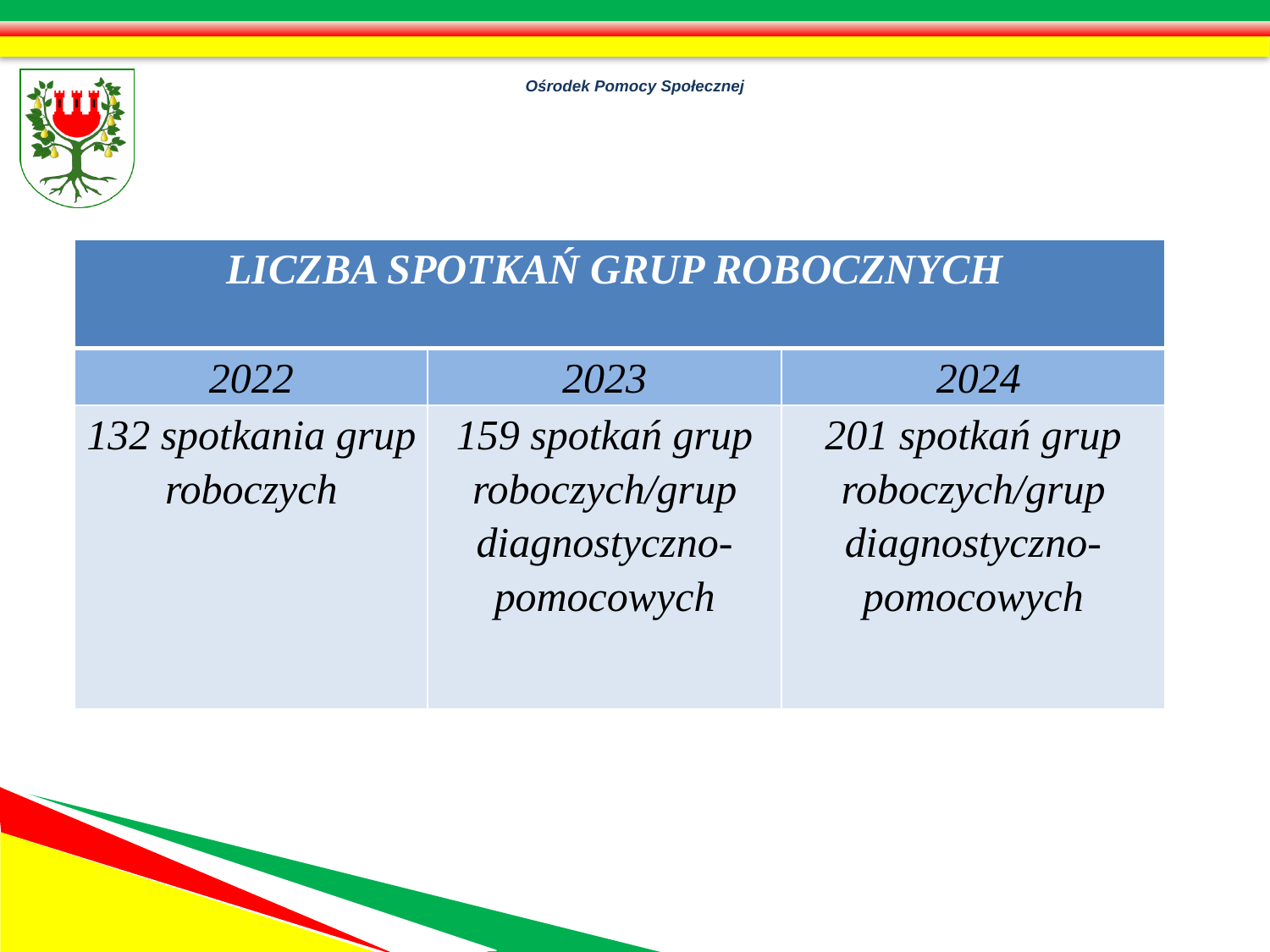

| LICZBA SPOTKAŃ GRUP ROBOCZNYCH |  |  |
| --- | --- | --- |
| 2022 | 2023 | 2024 |
| 132 spotkania grup roboczych | 159 spotkań grup roboczych/grup diagnostyczno-pomocowych | 201 spotkań grup roboczych/grup diagnostyczno-pomocowych |